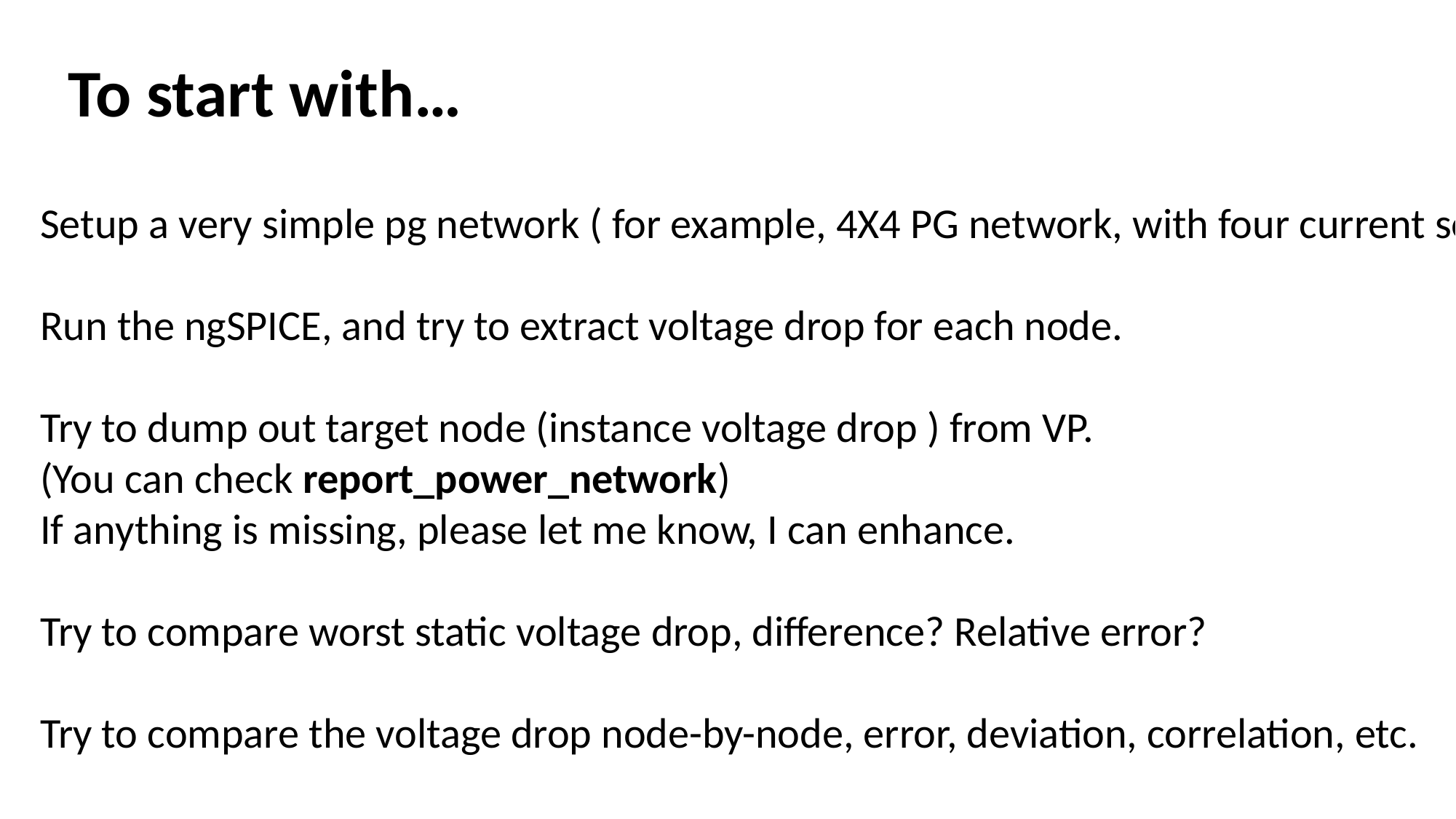

To start with…
Setup a very simple pg network ( for example, 4X4 PG network, with four current source)

Run the ngSPICE, and try to extract voltage drop for each node.

Try to dump out target node (instance voltage drop ) from VP.
(You can check report_power_network)
If anything is missing, please let me know, I can enhance.

Try to compare worst static voltage drop, difference? Relative error?

Try to compare the voltage drop node-by-node, error, deviation, correlation, etc.